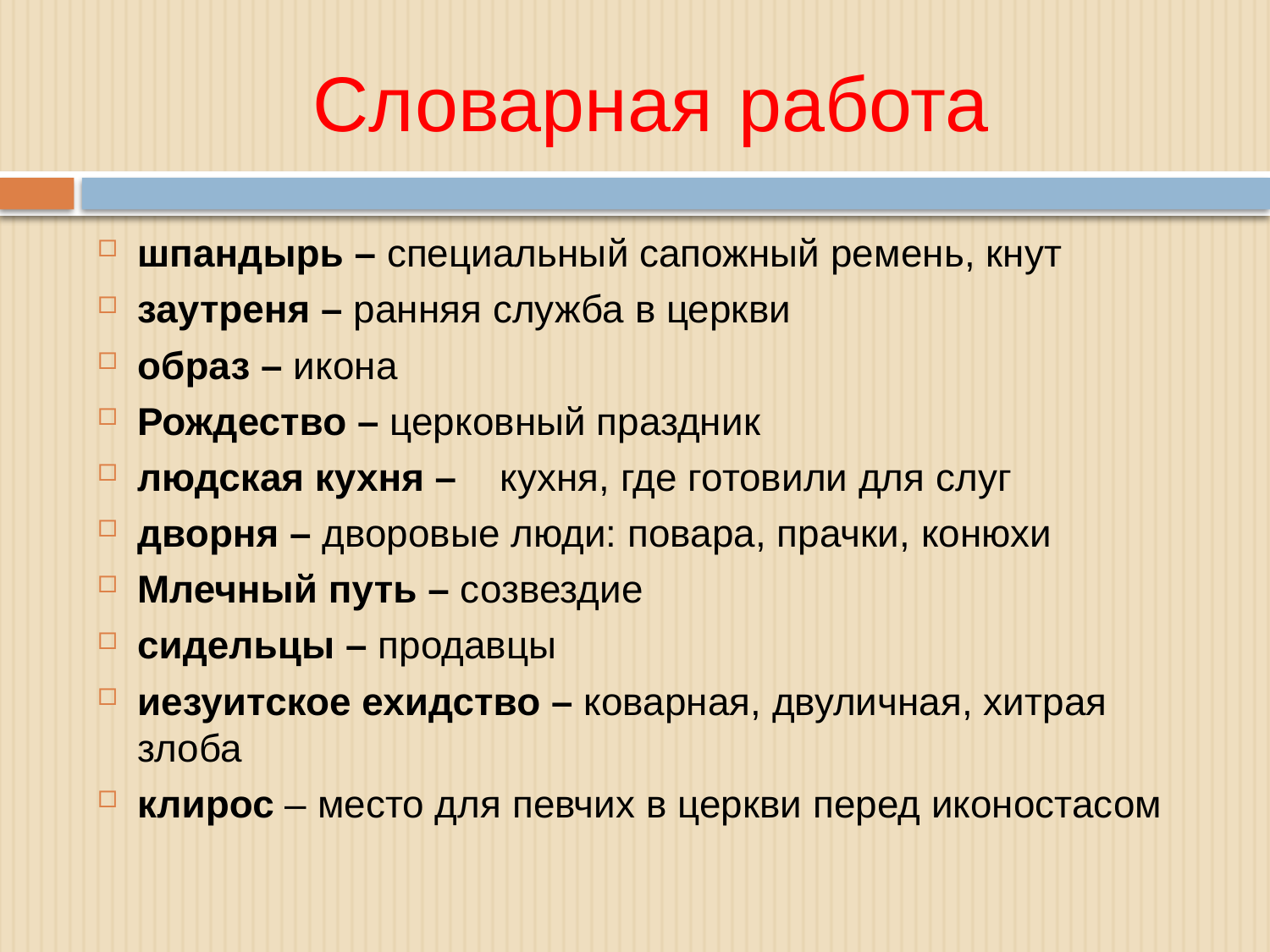

# Словарная работа
шпандырь – специальный сапожный ремень, кнут
заутреня – ранняя служба в церкви
образ – икона
Рождество – церковный праздник
людская кухня –    кухня, где готовили для слуг
дворня – дворовые люди: повара, прачки, конюхи
Млечный путь – созвездие
сидельцы – продавцы
иезуитское ехидство – коварная, двуличная, хитрая злоба
клирос – место для певчих в церкви перед иконостасом